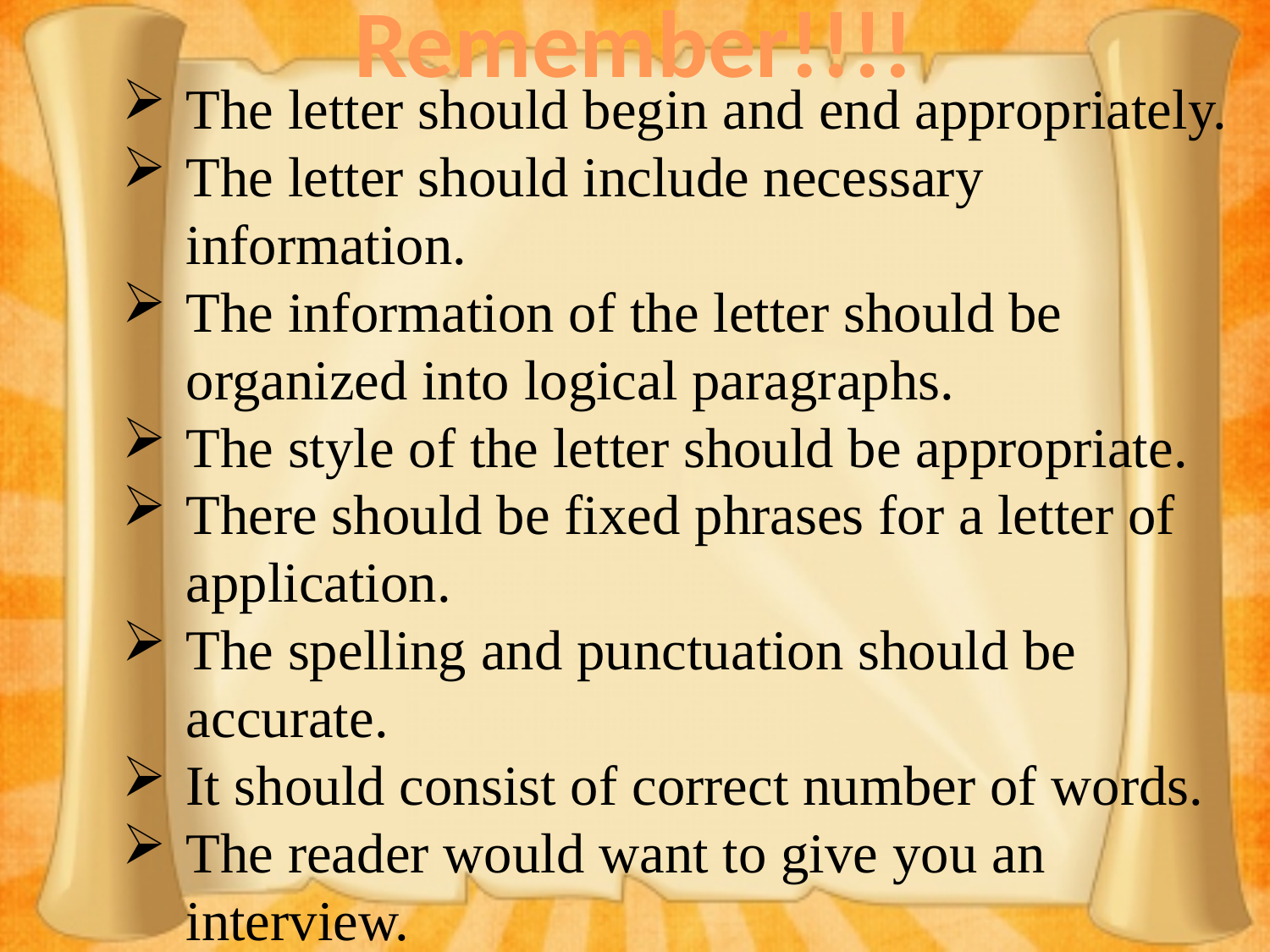

Remember!!!!
The letter should begin and end appropriately.
The letter should include necessary information.
The information of the letter should be organized into logical paragraphs.
The style of the letter should be appropriate.
There should be fixed phrases for a letter of application.
The spelling and punctuation should be accurate.
It should consist of correct number of words.
The reader would want to give you an interview.